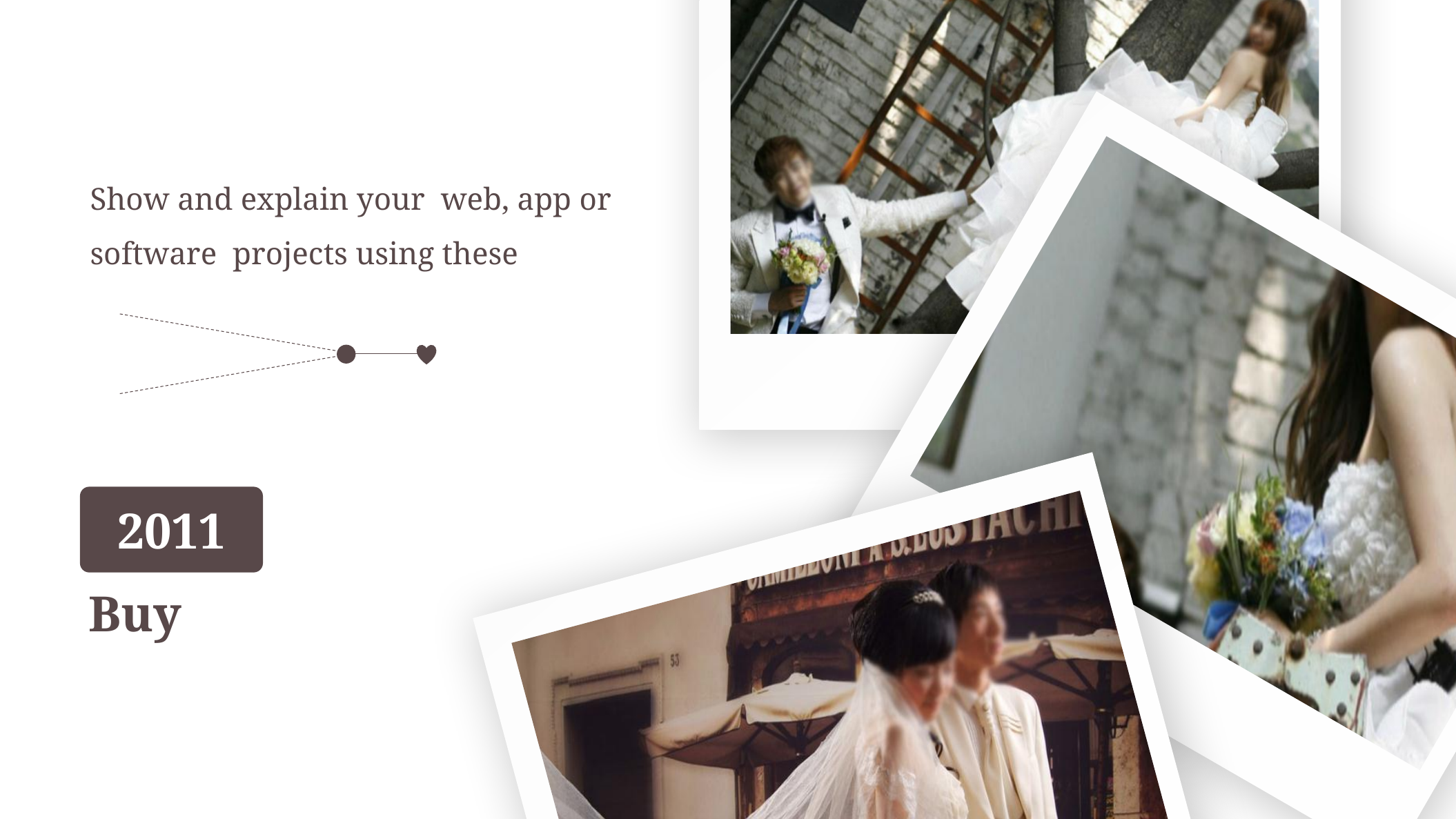

Show and explain your  web, app or software  projects using these

2011

Buy